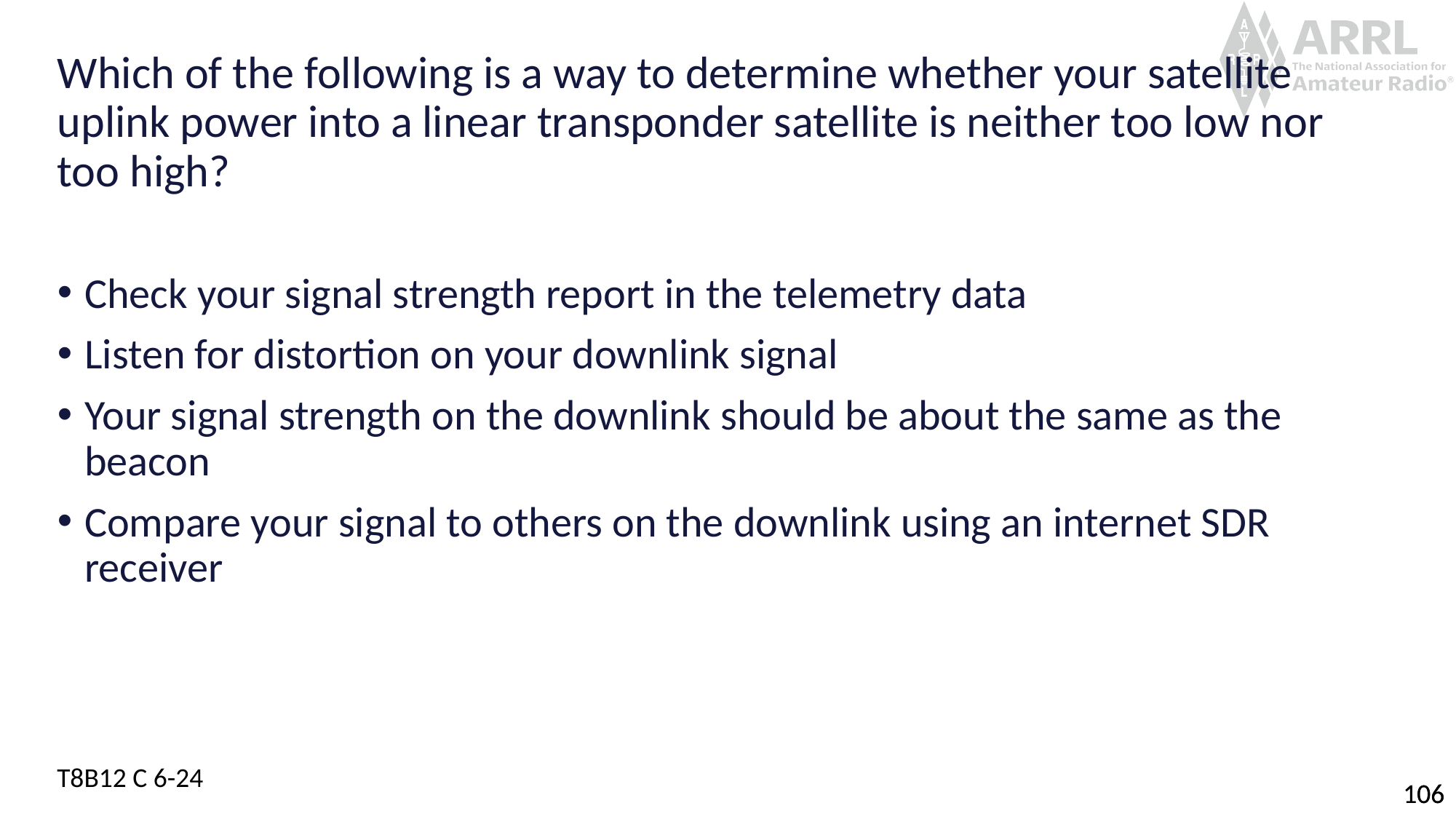

# Which of the following is a way to determine whether your satellite uplink power into a linear transponder satellite is neither too low nor too high?
Check your signal strength report in the telemetry data
Listen for distortion on your downlink signal
Your signal strength on the downlink should be about the same as the beacon
Compare your signal to others on the downlink using an internet SDR receiver
T8B12 C 6-24